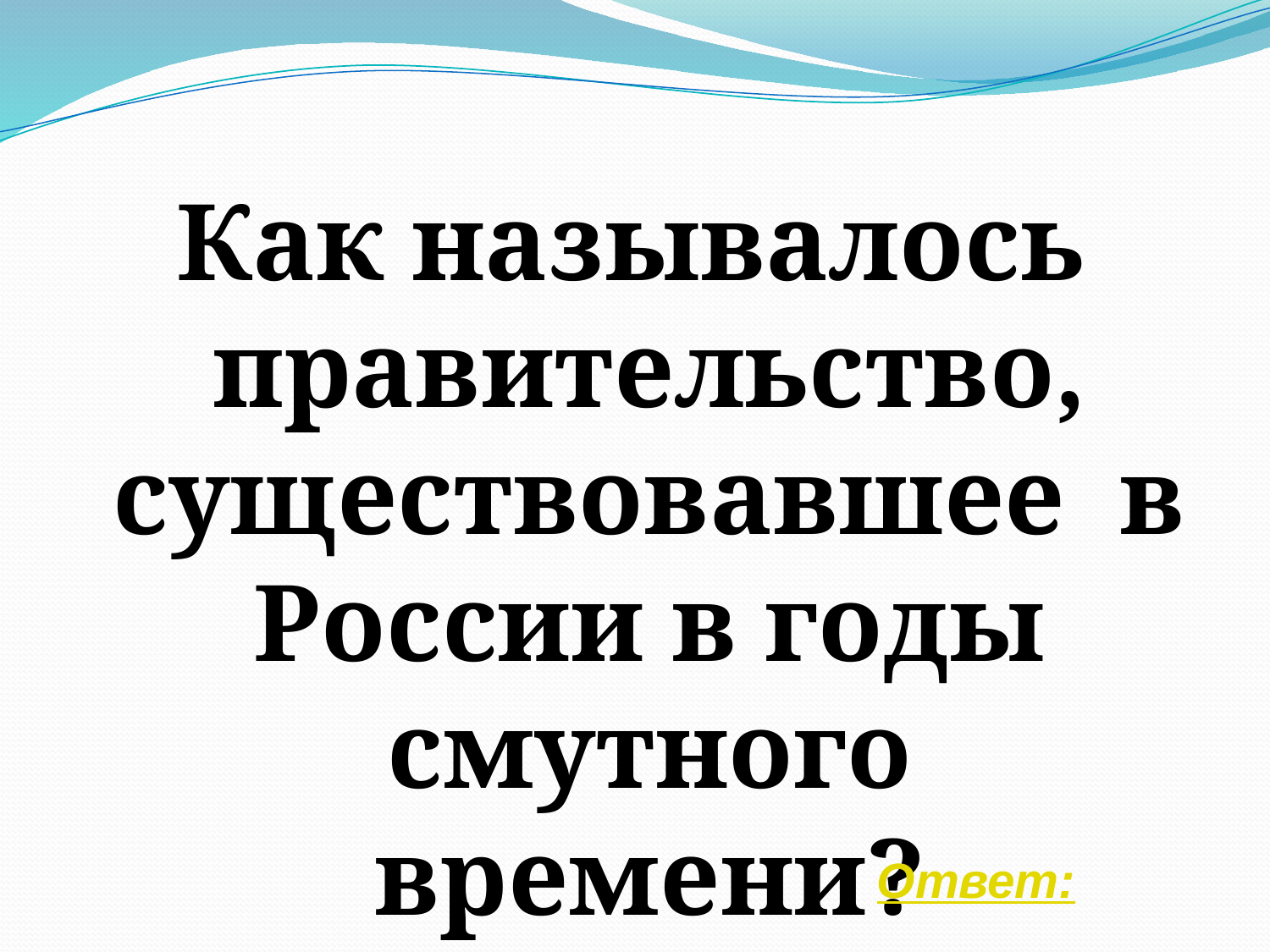

#
Как называлось правительство, существовавшее  в России в годы смутного времени?
Ответ: